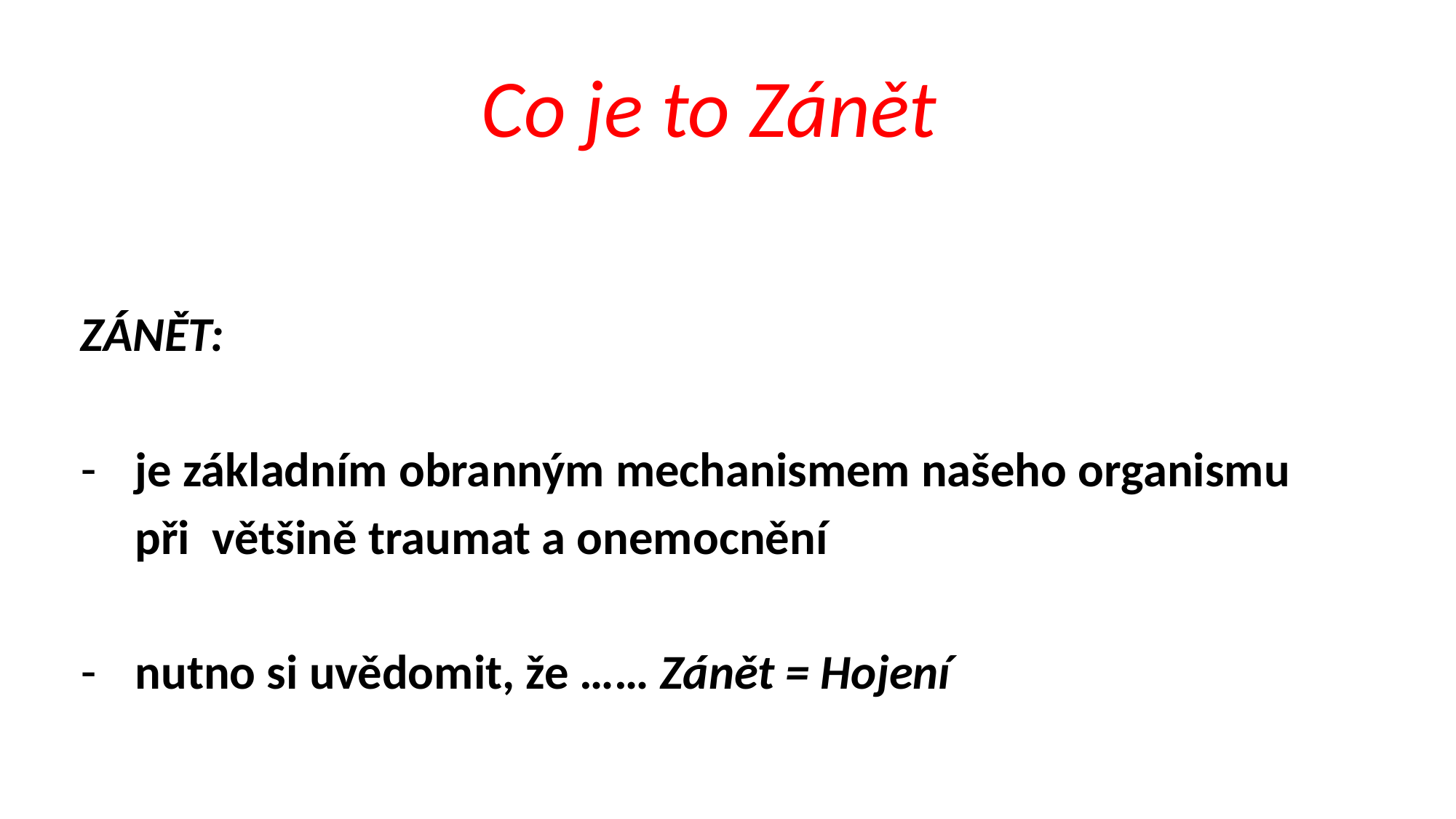

# Co je to Zánět

ZÁNĚT:

je základním obranným mechanismem našeho organismu
     při  většině traumat a onemocnění

nutno si uvědomit, že …… Zánět = Hojení